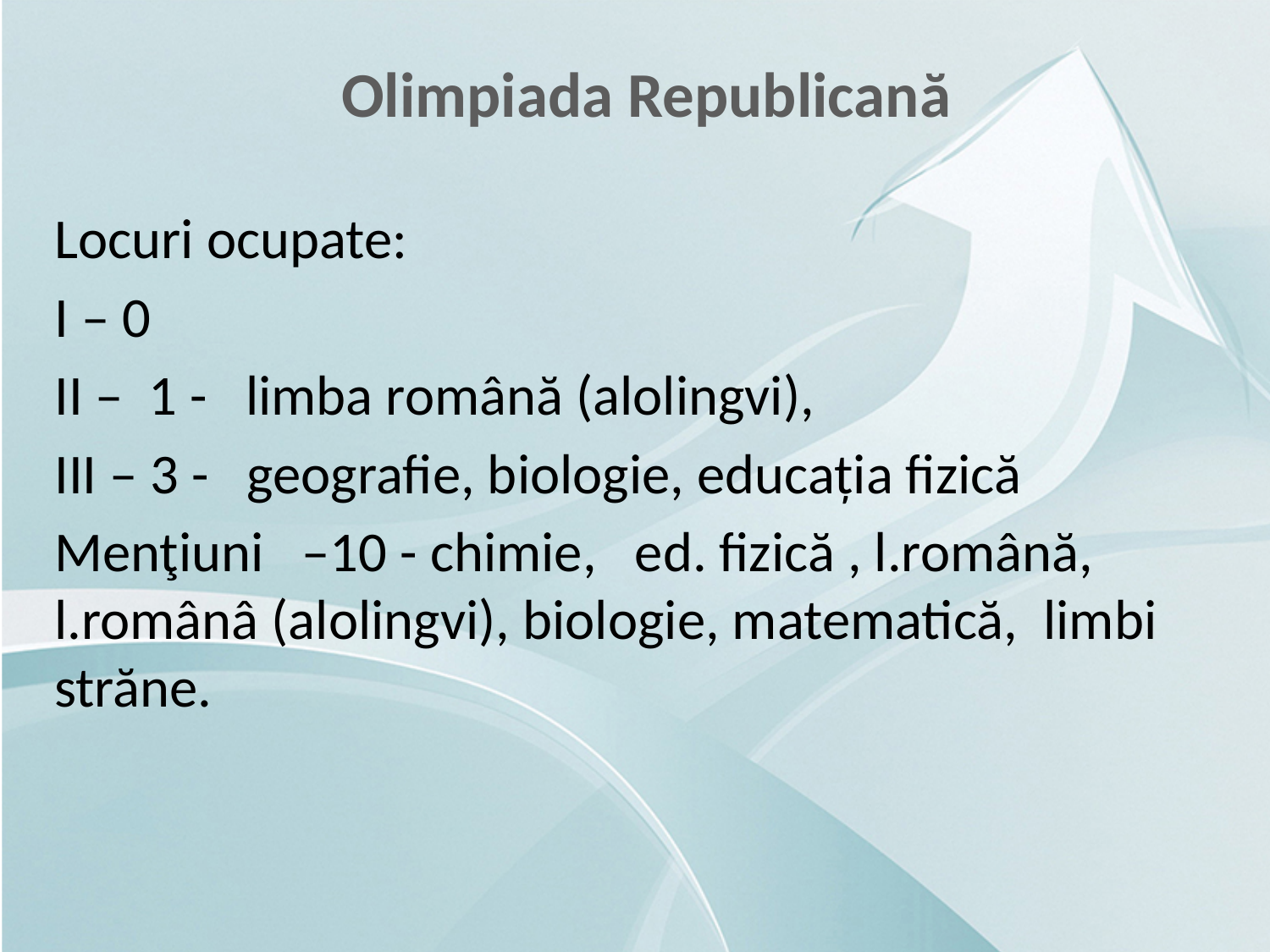

Olimpiada Republicană
Locuri ocupate:
I – 0
II –  1 -   limba română (alolingvi),
III – 3 -   geografie, biologie, educația fizică
Menţiuni   –10 - chimie,   ed. fizică , l.română, l.românâ (alolingvi), biologie, matematică,  limbi străne.